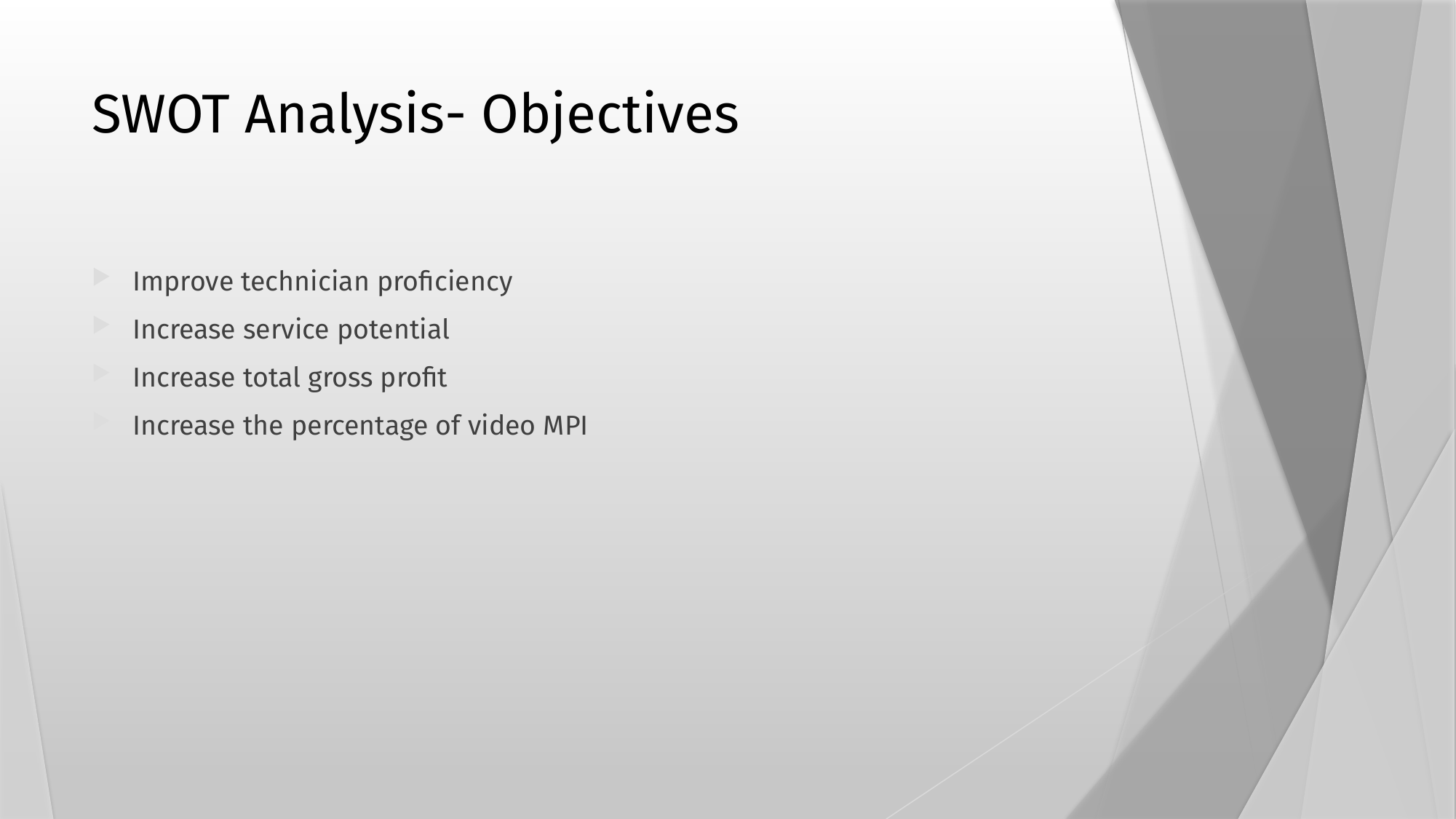

# SWOT Analysis- Objectives
Improve technician proficiency
Increase service potential
Increase total gross profit
Increase the percentage of video MPI